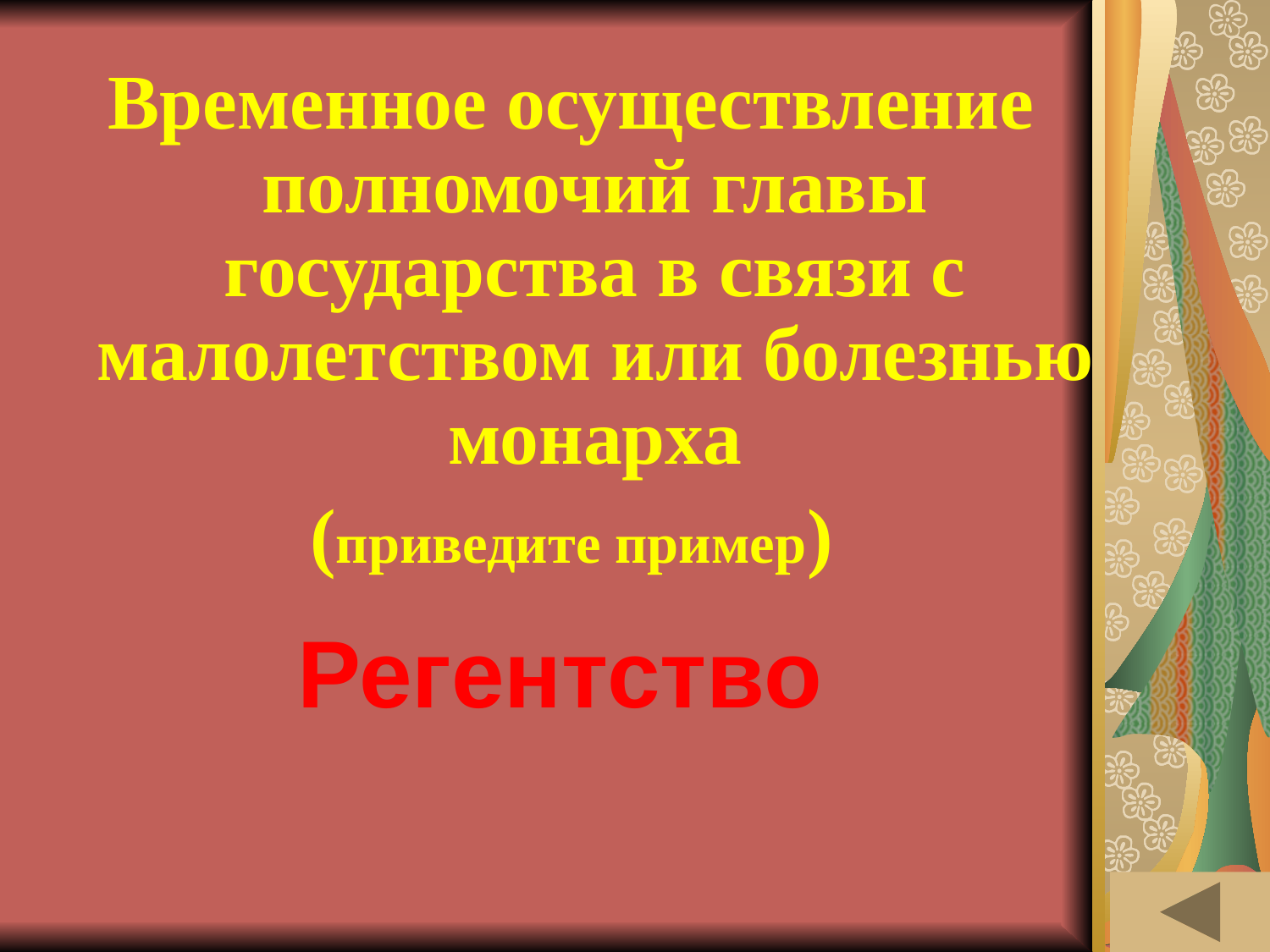

# ЛЕНТА ВРЕМЕНИ (30)
Временное осуществление полномочий главы государства в связи с малолетством или болезнью монарха
(приведите пример)
Регентство